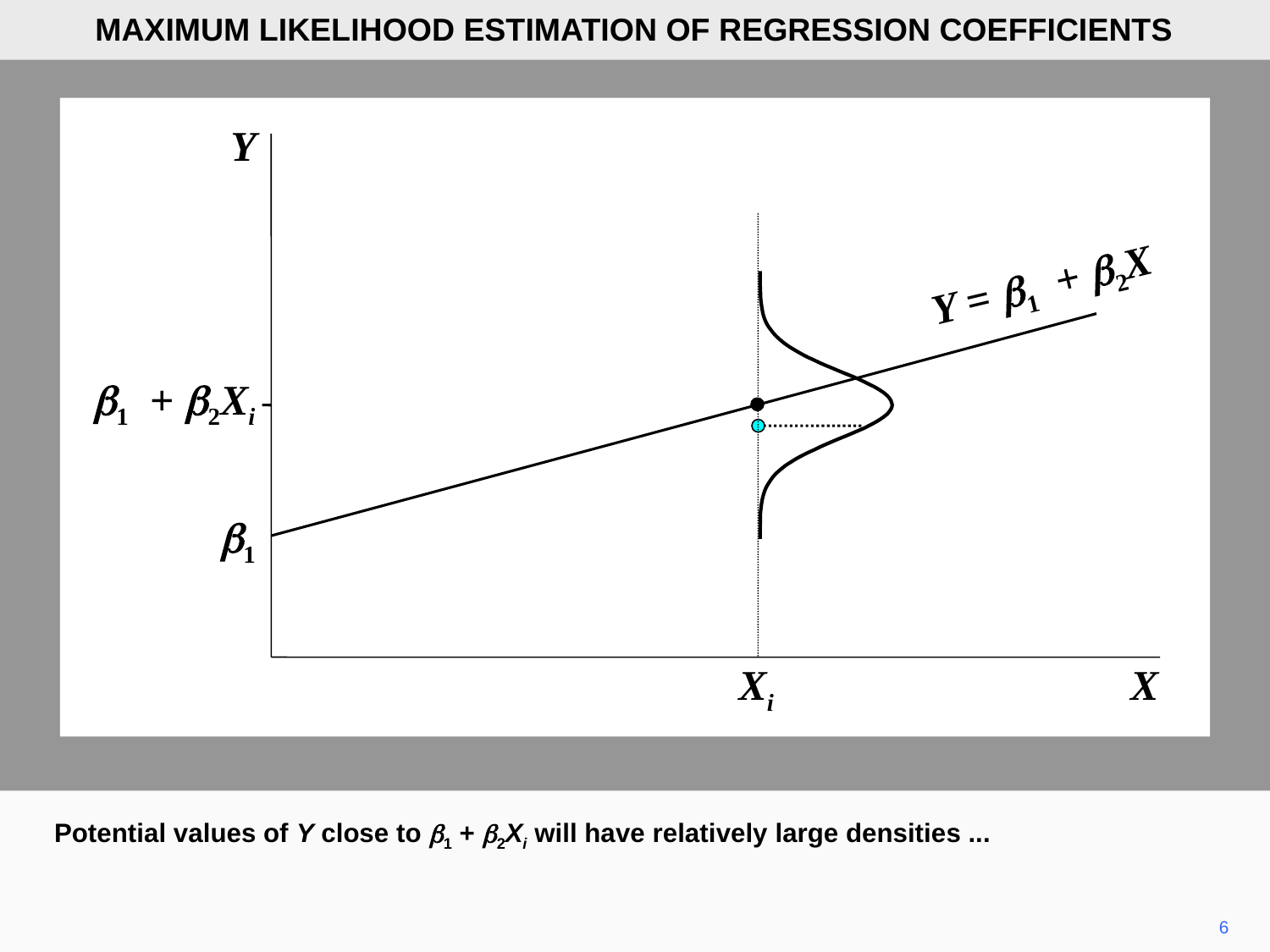

MAXIMUM LIKELIHOOD ESTIMATION OF REGRESSION COEFFICIENTS

Y

Y = β1 + β2X

β1 + β2Xi

β1
Xi
X

Potential values of Y close to β1 + β2Xi will have relatively large densities ...
6